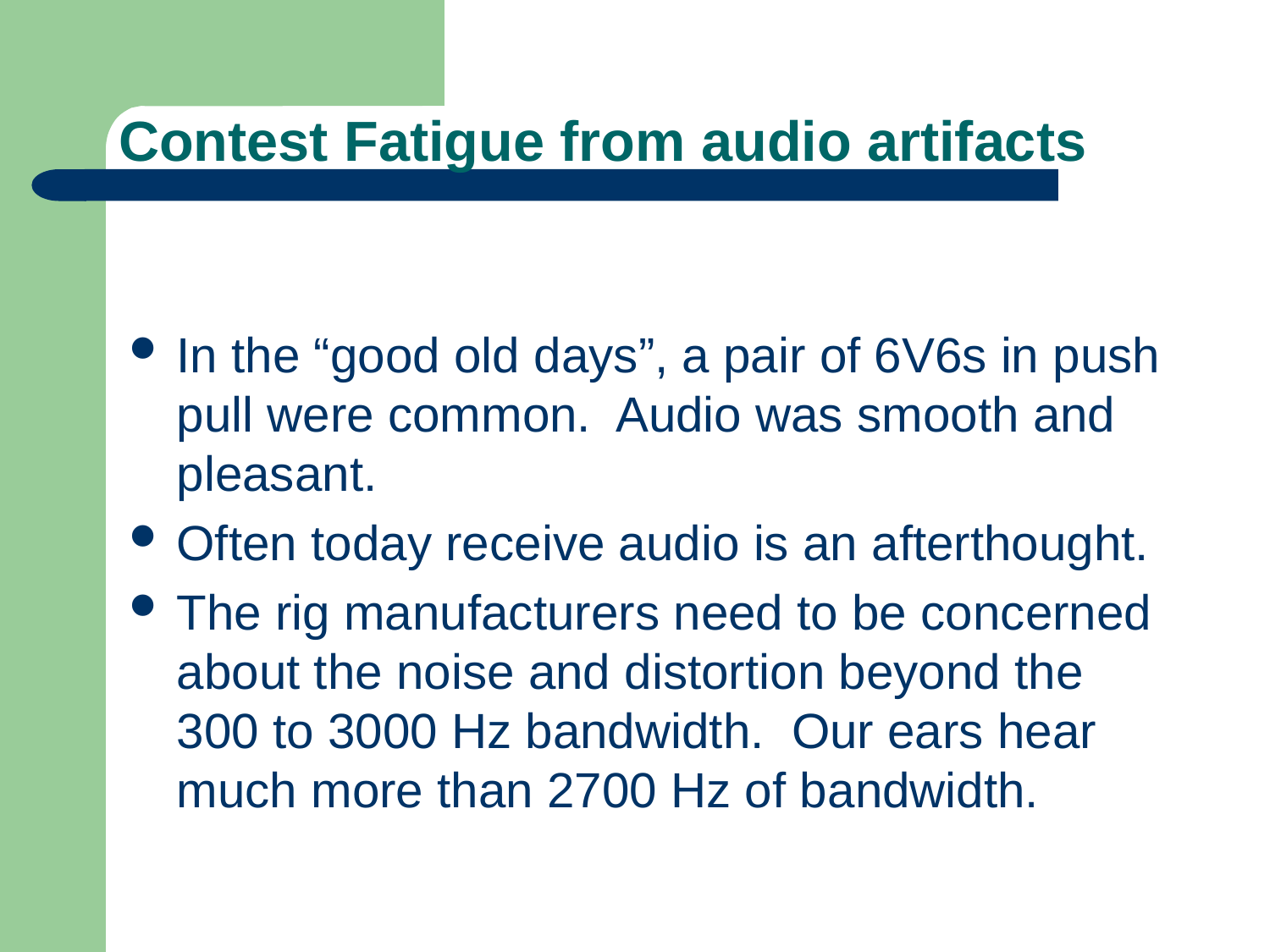

# Contest Fatigue from audio artifacts
In the “good old days”, a pair of 6V6s in push pull were common.  Audio was smooth and pleasant.
Often today receive audio is an afterthought.
The rig manufacturers need to be concerned about the noise and distortion beyond the 300 to 3000 Hz bandwidth.  Our ears hear much more than 2700 Hz of bandwidth.